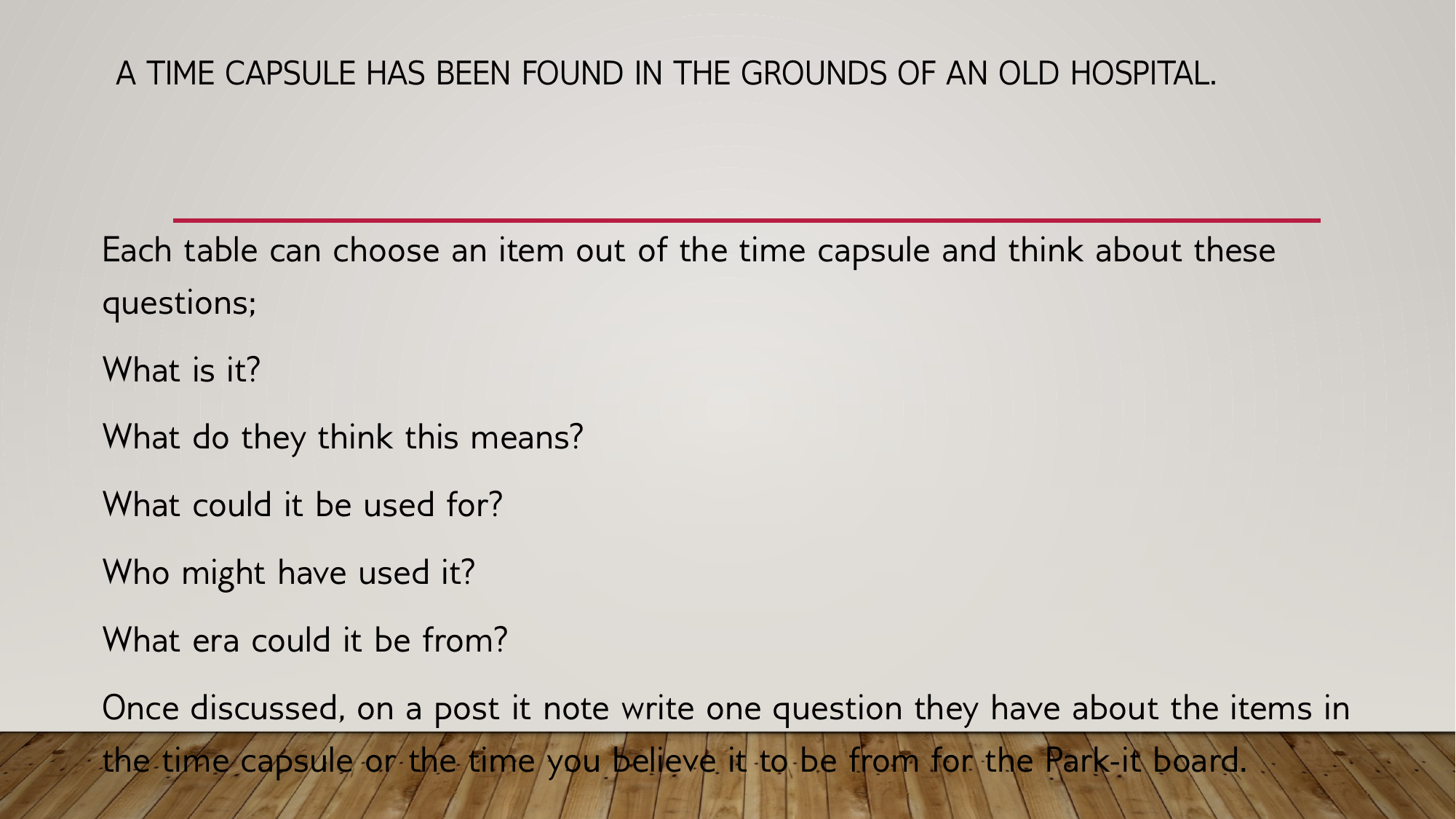

# A time capsule has been found in the grounds of an old hospital.
Each table can choose an item out of the time capsule and think about these questions;
What is it?
What do they think this means?
What could it be used for?
Who might have used it?
What era could it be from?
Once discussed, on a post it note write one question they have about the items in the time capsule or the time you believe it to be from for the Park-it board.